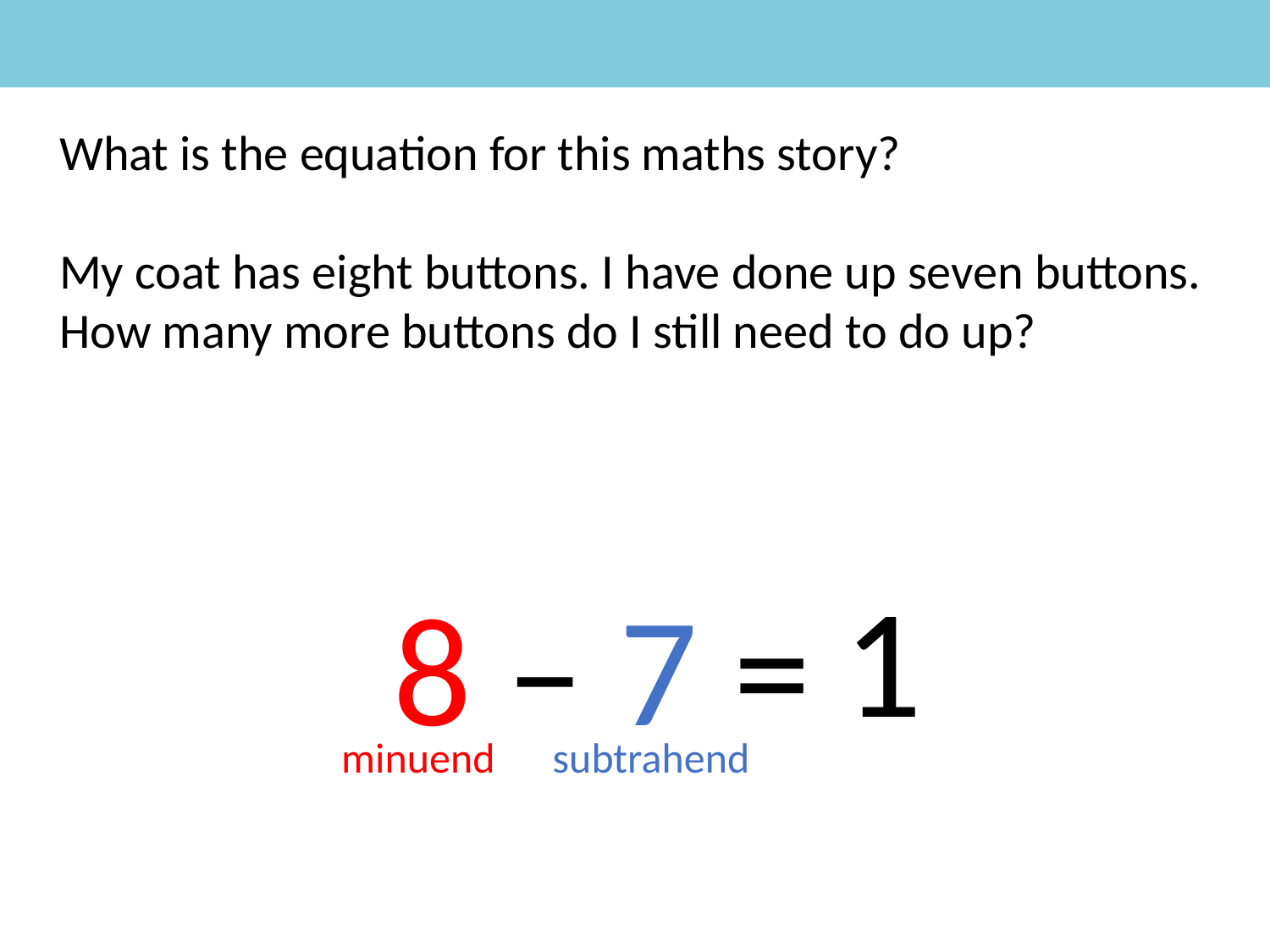

What is the equation for this maths story?

My coat has eight buttons. I have done up seven buttons. How many more buttons do I still need to do up?
1
8 – 7 =
subtrahend
minuend